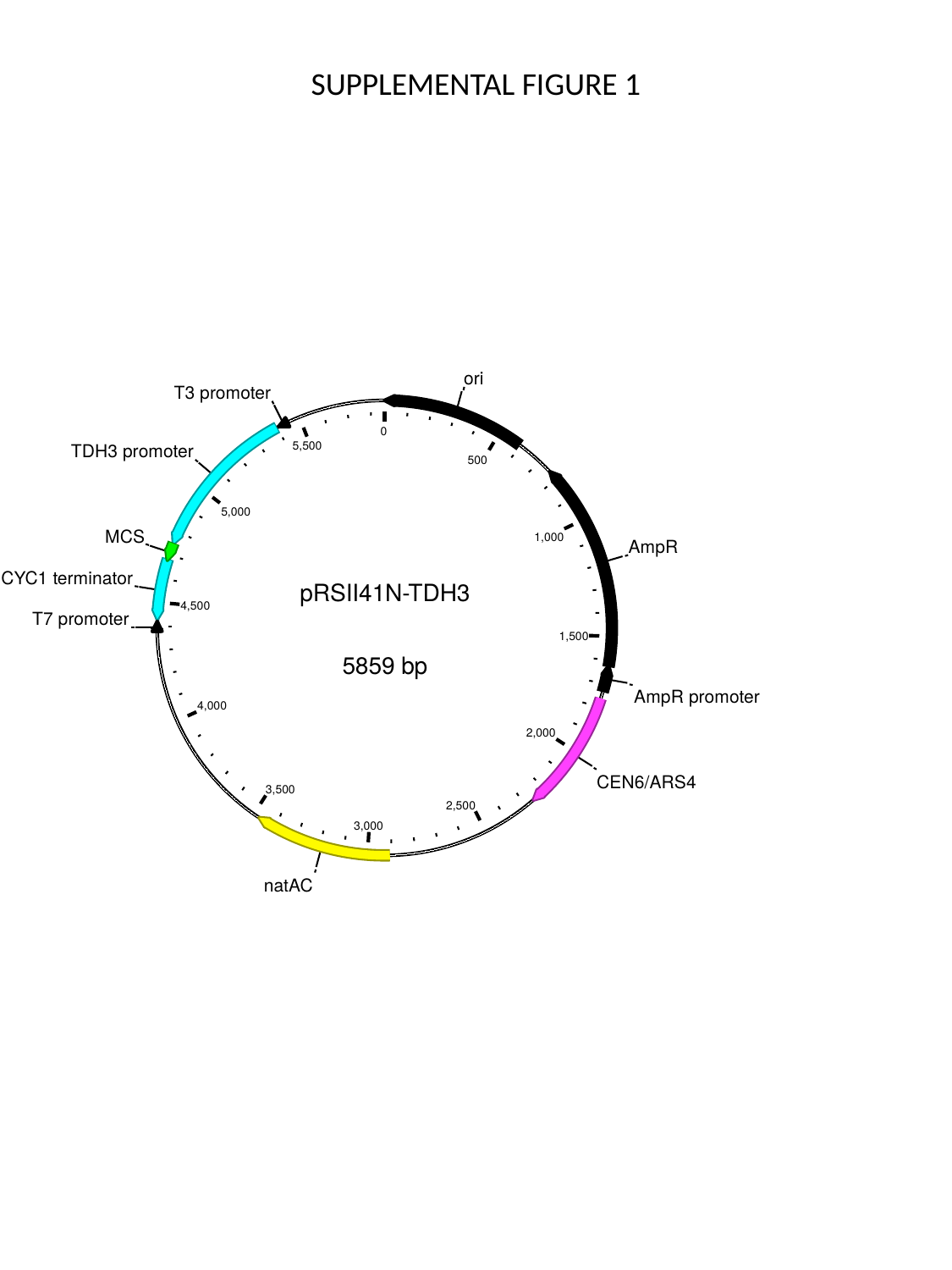

SUPPLEMENTAL FIGURE 1
ori
T3 promoter

0

5,500
TDH3 promoter

500

5,000

MCS
1,000

AmpR

CYC1 terminator

pRSII41N-TDH3

4,500

T7 promoter

1,500

5859 bp

AmpR promoter

4,000

2,000

CEN6/ARS4

3,500

2,500

3,000

natAC